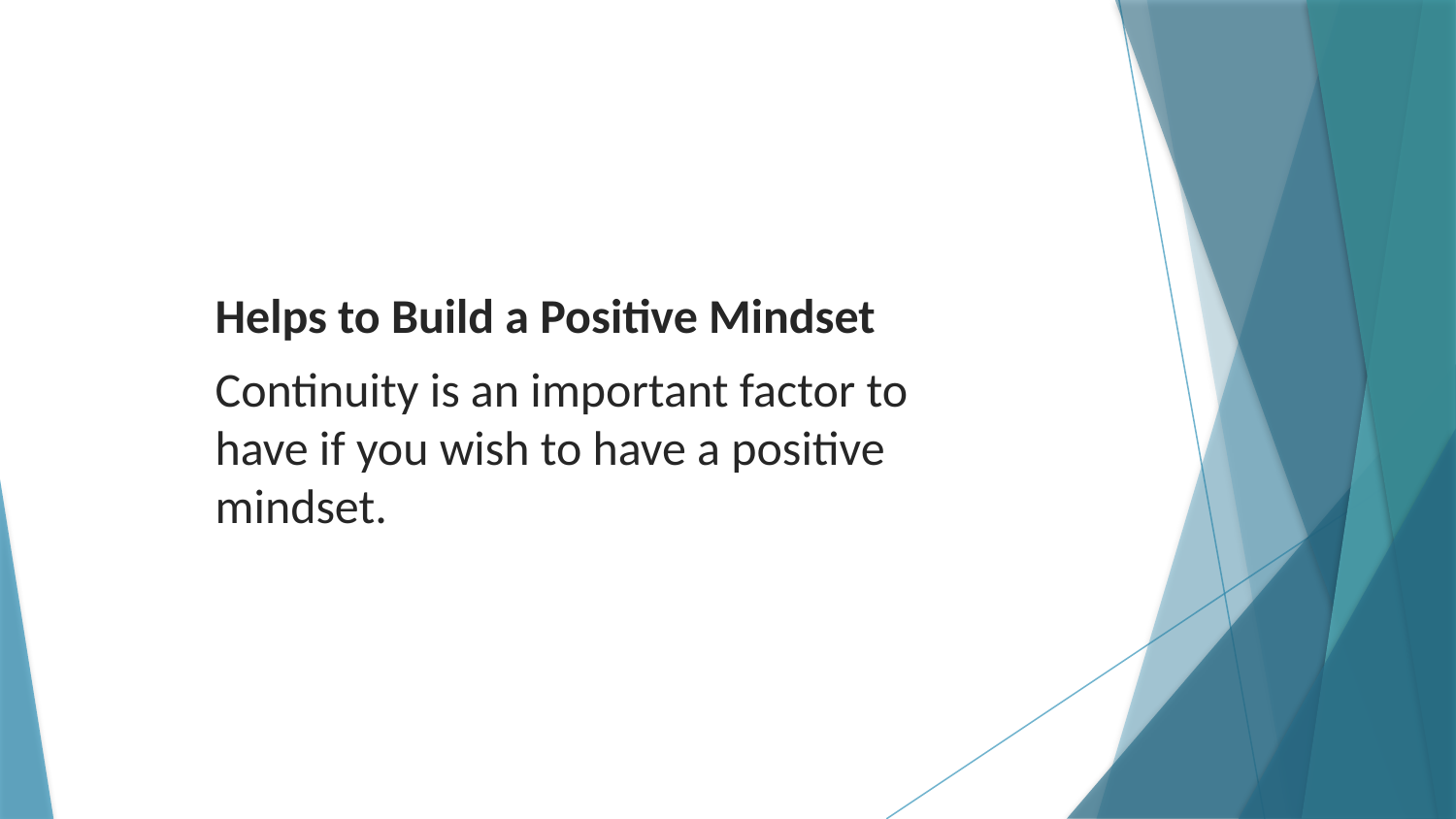

Helps to Build a Positive Mindset
Continuity is an important factor to have if you wish to have a positive mindset.